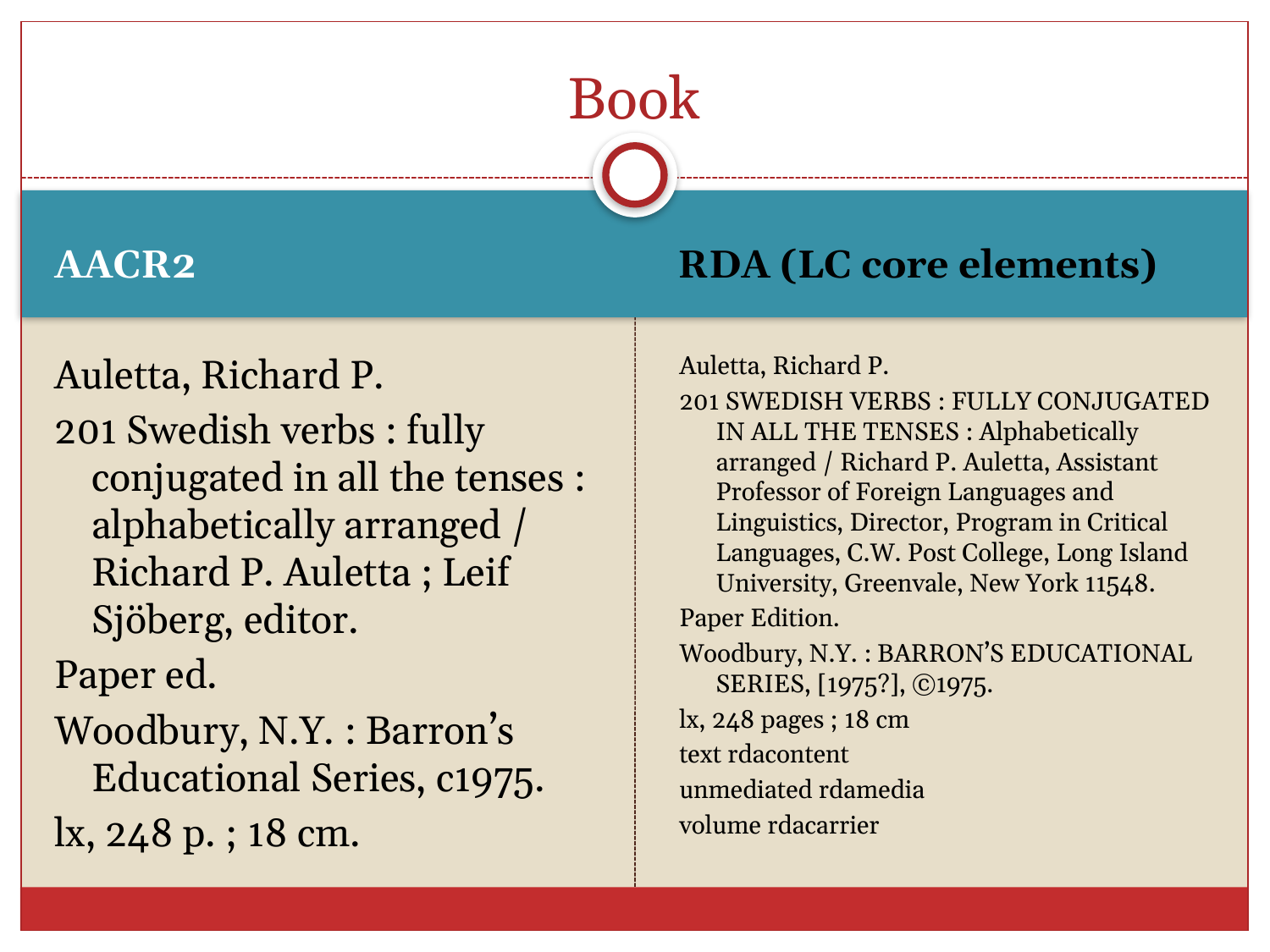

# Book
AACR2
RDA (LC core elements)
Auletta, Richard P.
201 Swedish verbs : fully conjugated in all the tenses : alphabetically arranged / Richard P. Auletta ; Leif Sjöberg, editor.
Paper ed.
Woodbury, N.Y. : Barron’s Educational Series, c1975.
lx, 248 p. ; 18 cm.

Auletta, Richard P.
201 SWEDISH VERBS : FULLY CONJUGATED IN ALL THE TENSES : Alphabetically arranged / Richard P. Auletta, Assistant Professor of Foreign Languages and Linguistics, Director, Program in Critical Languages, C.W. Post College, Long Island University, Greenvale, New York 11548.
Paper Edition.
Woodbury, N.Y. : BARRON’S EDUCATIONAL SERIES, [1975?], ©1975.
lx, 248 pages ; 18 cm
text rdacontent
unmediated rdamedia
volume rdacarrier